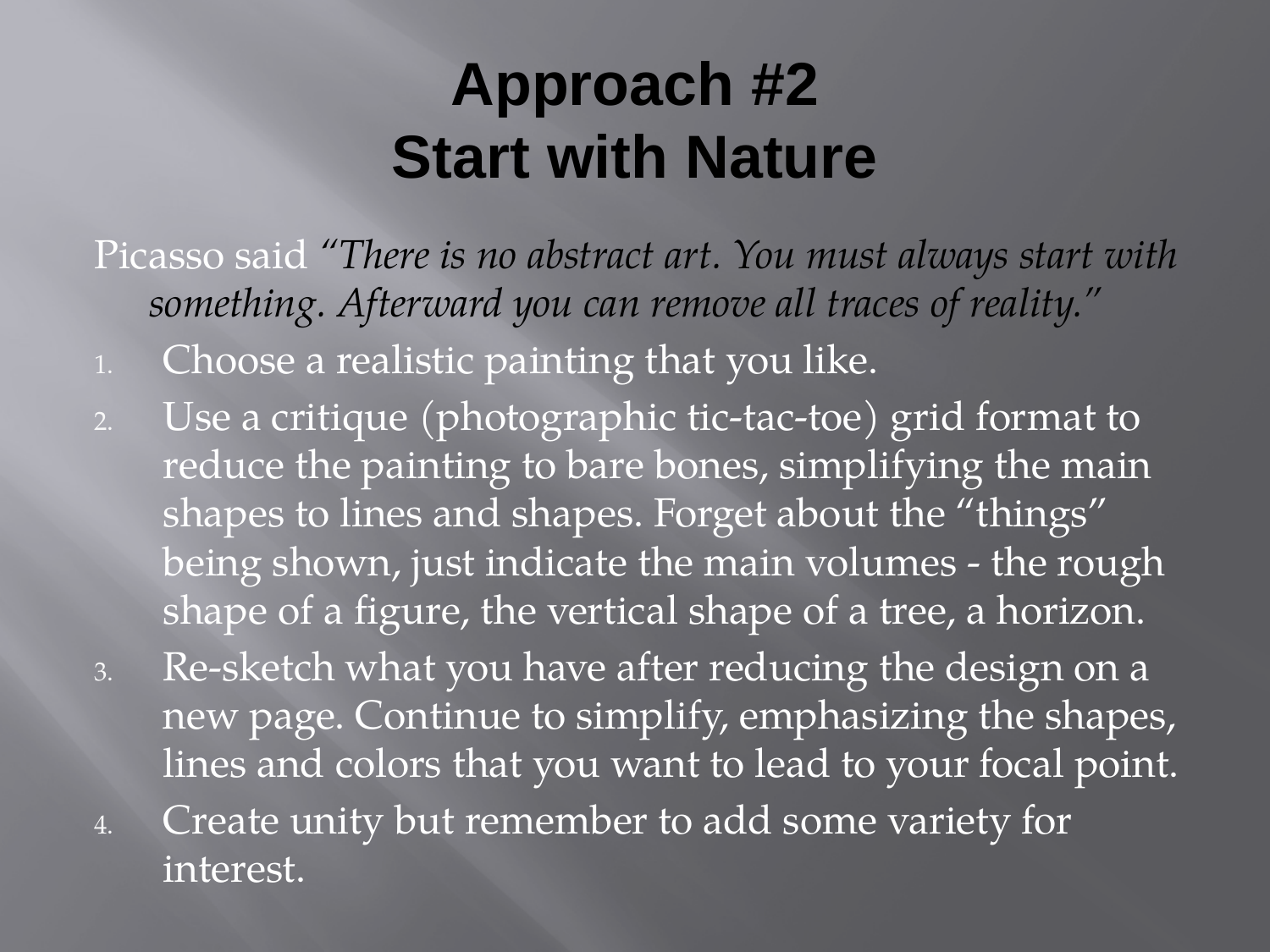

# Approach #2 Start with Nature
Picasso said “There is no abstract art. You must always start with something. Afterward you can remove all traces of reality.”
Choose a realistic painting that you like.
Use a critique (photographic tic-tac-toe) grid format to reduce the painting to bare bones, simplifying the main shapes to lines and shapes. Forget about the “things” being shown, just indicate the main volumes - the rough shape of a figure, the vertical shape of a tree, a horizon.
Re-sketch what you have after reducing the design on a new page. Continue to simplify, emphasizing the shapes, lines and colors that you want to lead to your focal point.
Create unity but remember to add some variety for interest.